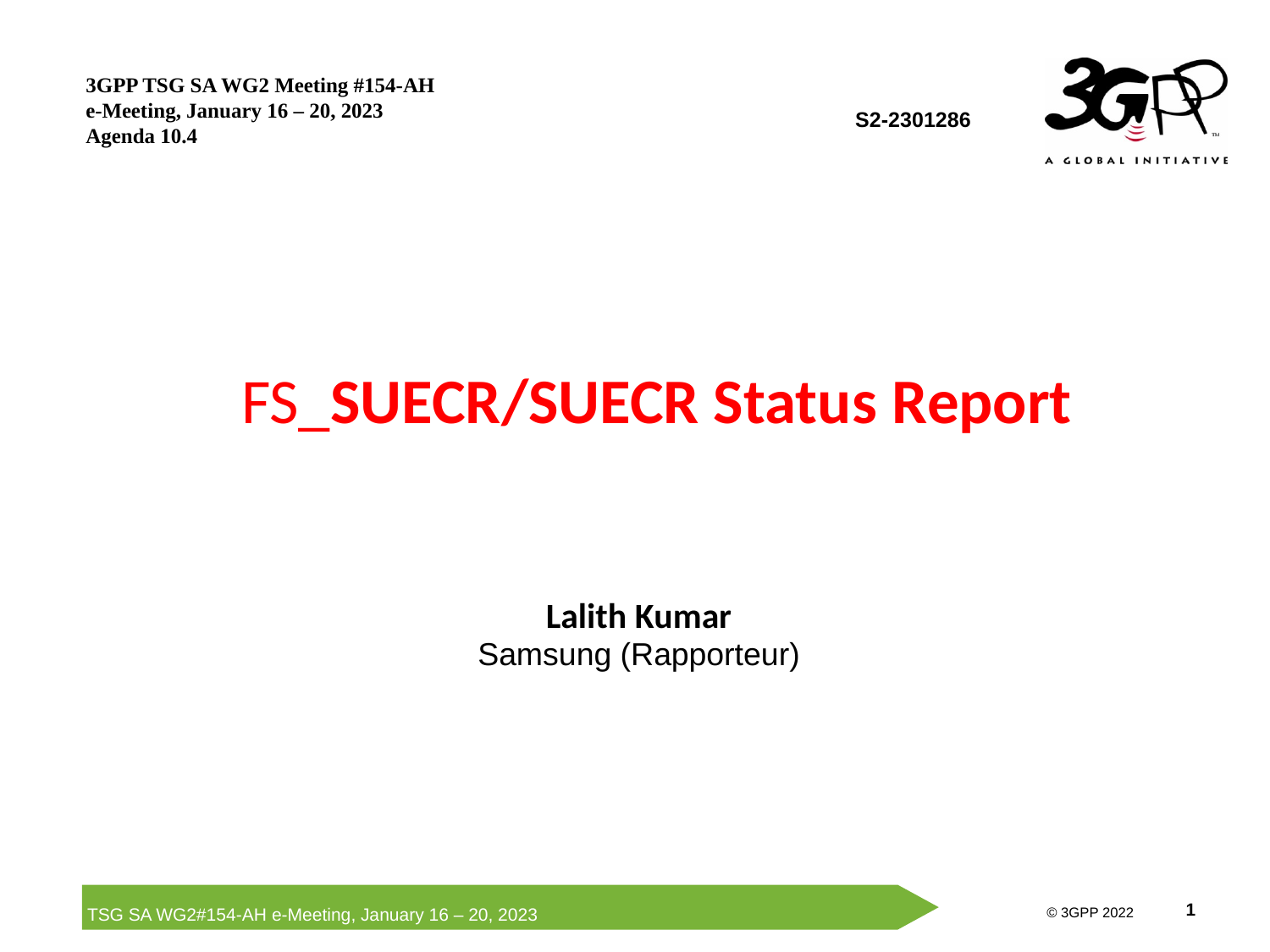

3GPP TSG SA WG2 Meeting #154-AH
e-Meeting, January 16 – 20, 2023
Agenda 10.4

S2-2301286
   FS_SUECR/SUECR Status Report
Lalith Kumar
Samsung (Rapporteur)